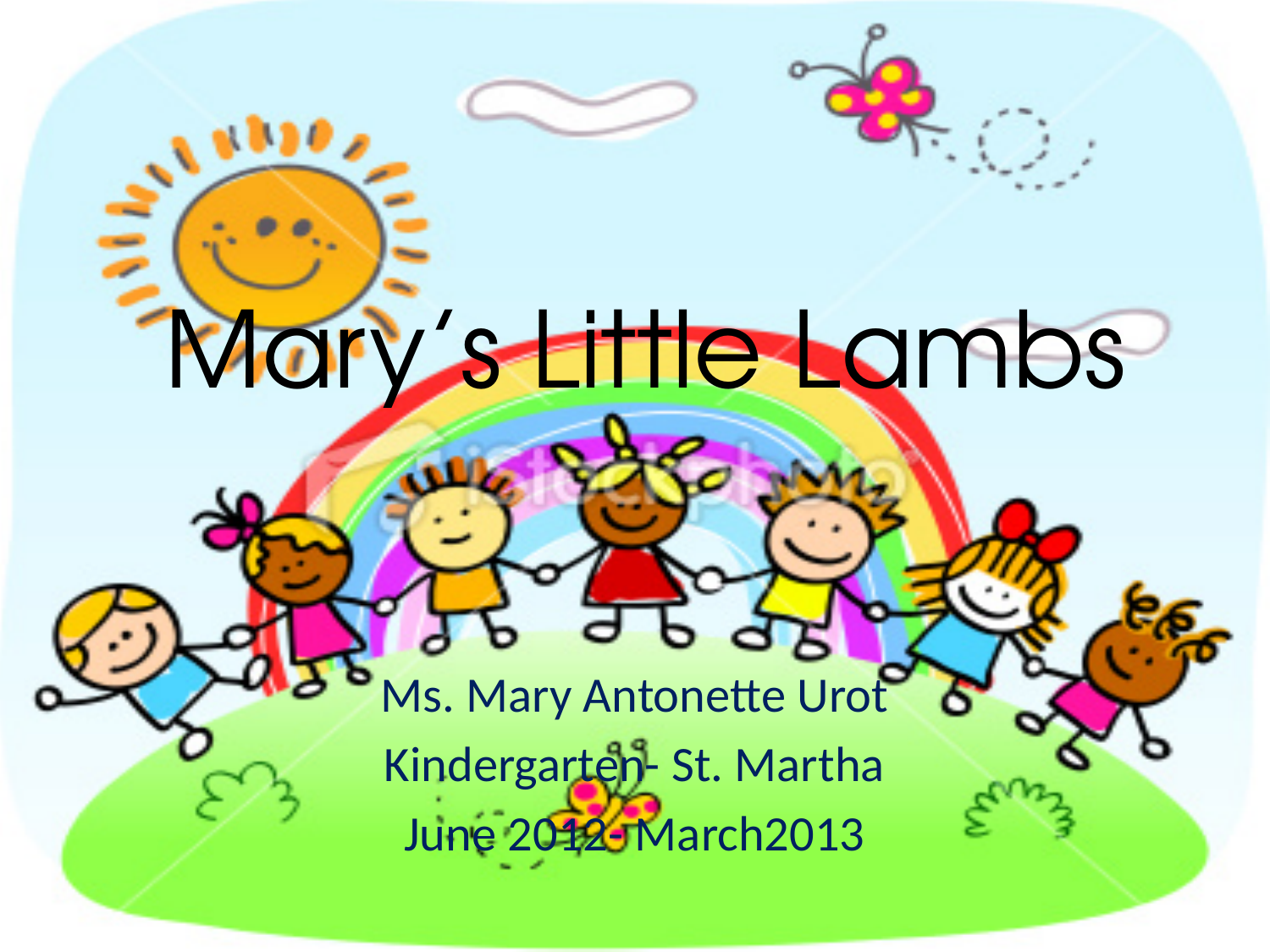

# Mary’s Little Lambs
Ms. Mary Antonette Urot
Kindergarten- St. Martha
June 2012- March2013